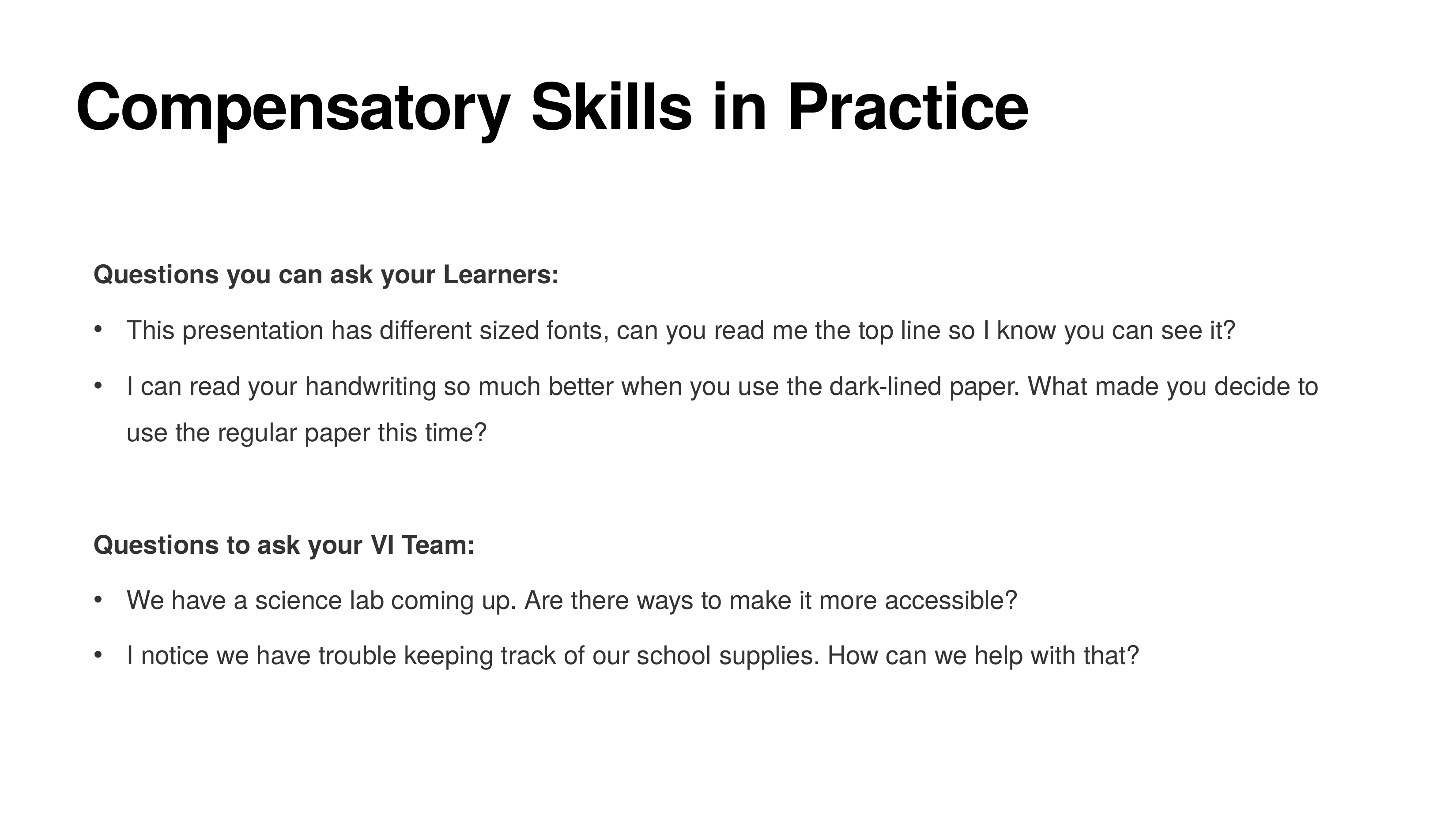

# Compensatory Skills in Practice
Questions you can ask your Learners:
This presentation has diﬀerent sized fonts, can you read me the top line so I know you can see it?
I can read your handwriting so much better when you use the dark-lined paper. What made you decide to use the regular paper this time?

Questions to ask your VI Team:
We have a science lab coming up. Are there ways to make it more accessible?
I notice we have trouble keeping track of our school supplies. How can we help with that?